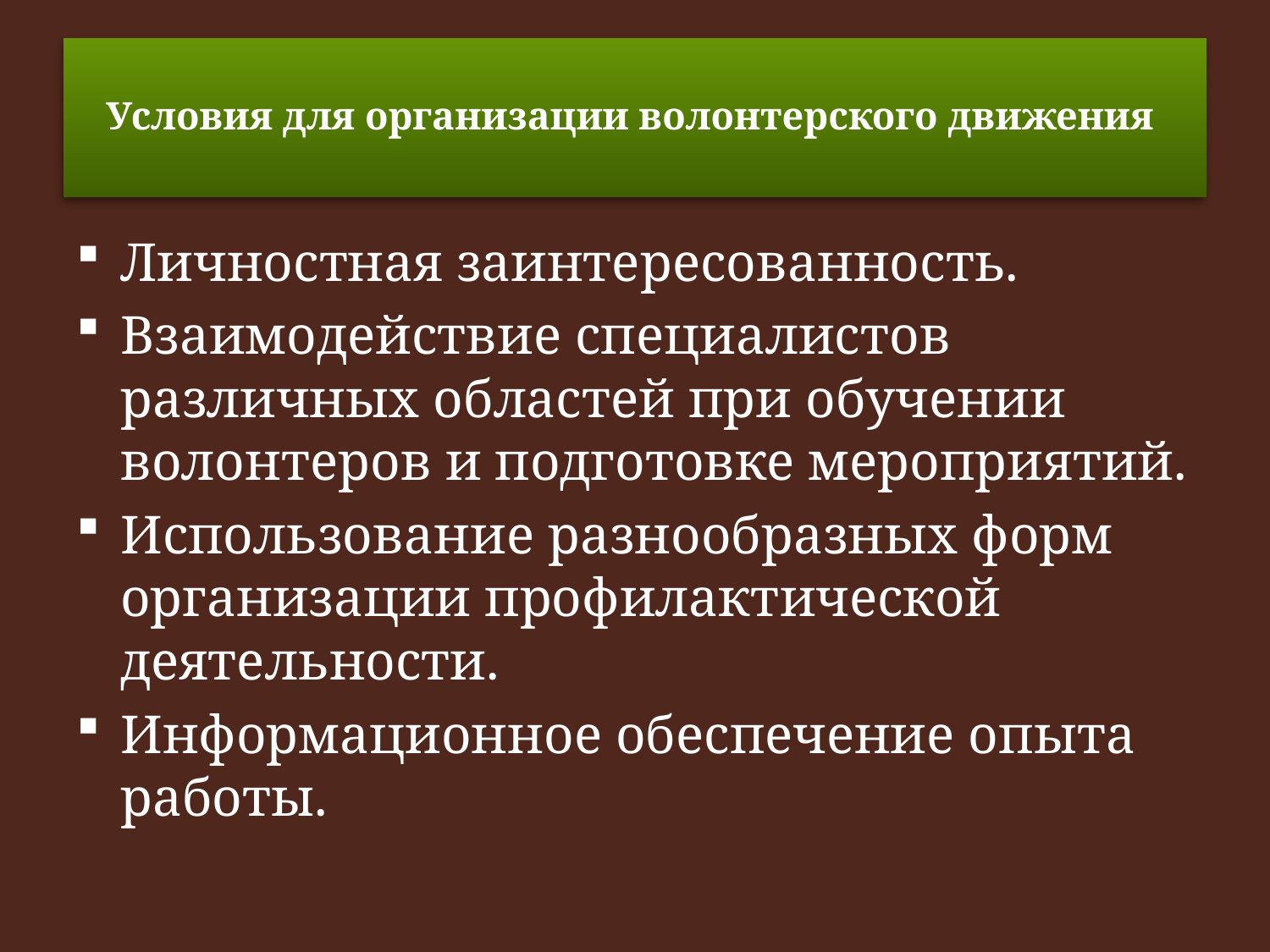

# Условия для организации волонтерского движения
Личностная заинтересованность.
Взаимодействие специалистов различных областей при обучении волонтеров и подготовке мероприятий.
Использование разнообразных форм организации профилактической деятельности.
Информационное обеспечение опыта работы.